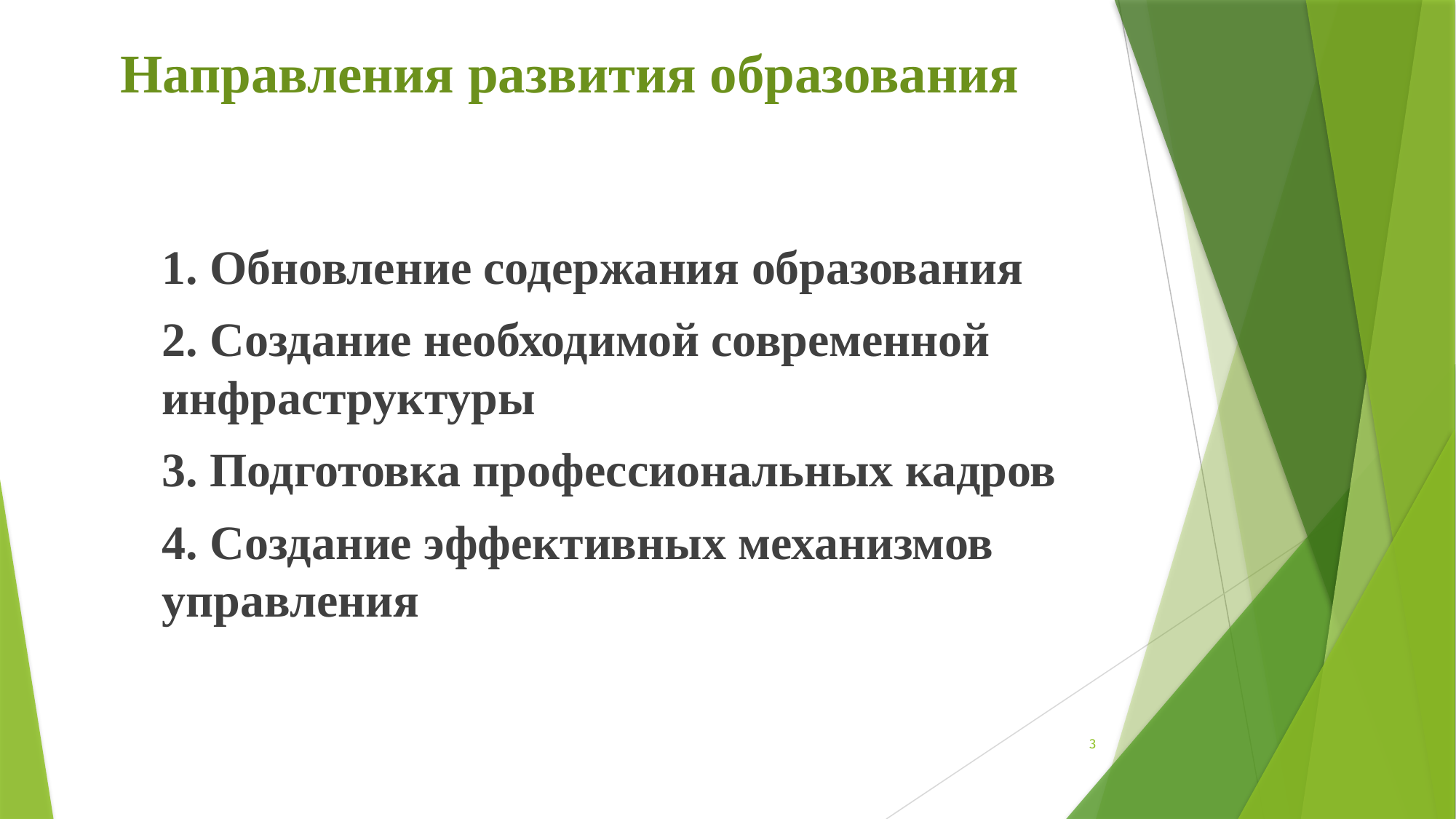

# Направления развития образования
1. Обновление содержания образования
2. Создание необходимой современной инфраструктуры
3. Подготовка профессиональных кадров
4. Создание эффективных механизмов управления
3